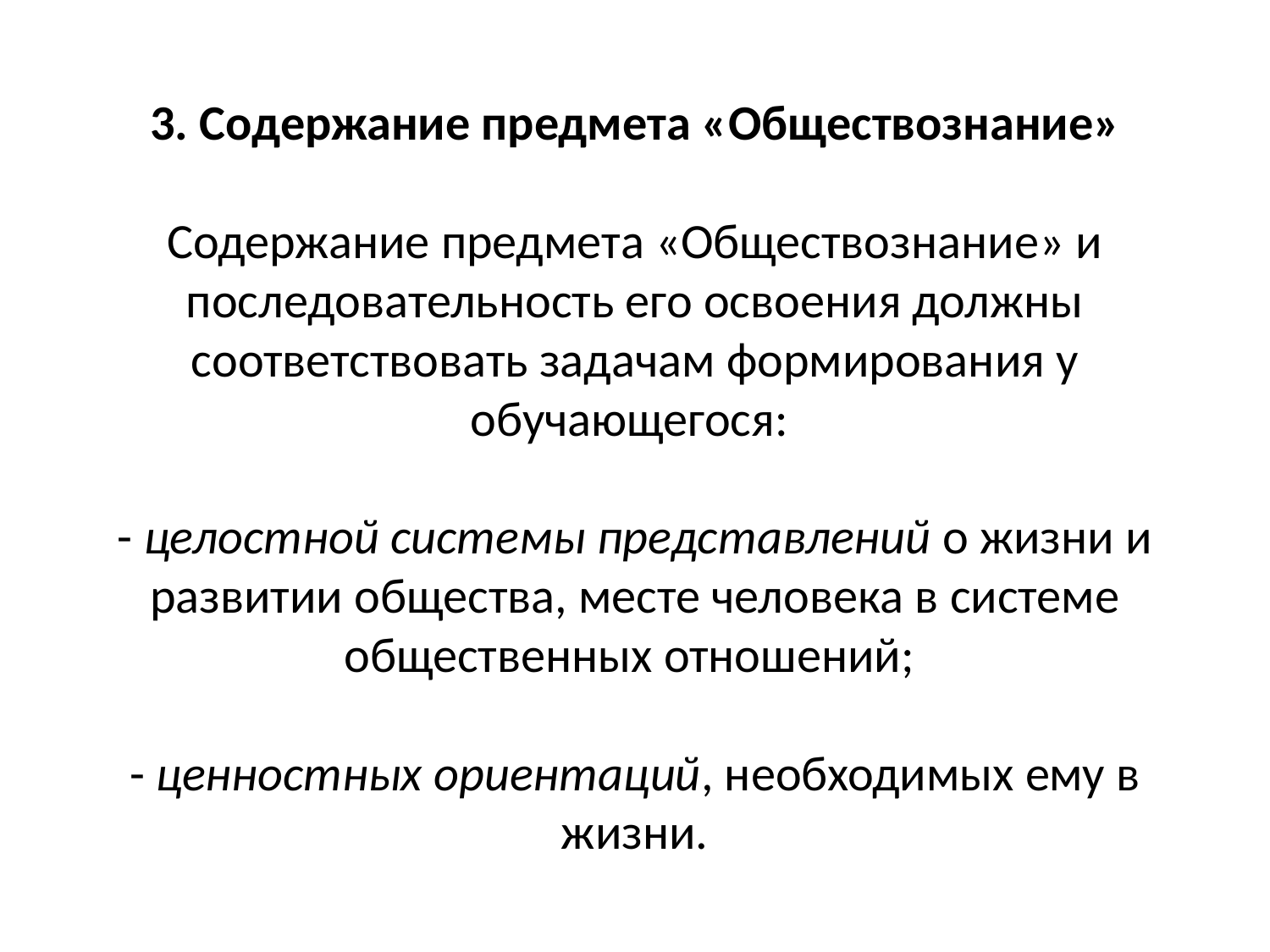

# 3. Содержание предмета «Обществознание» Содержание предмета «Обществознание» и последовательность его освоения должны соответствовать задачам формирования у обучающегося: - целостной системы представлений о жизни и развитии общества, месте человека в системе общественных отношений; - ценностных ориентаций, необходимых ему в жизни.